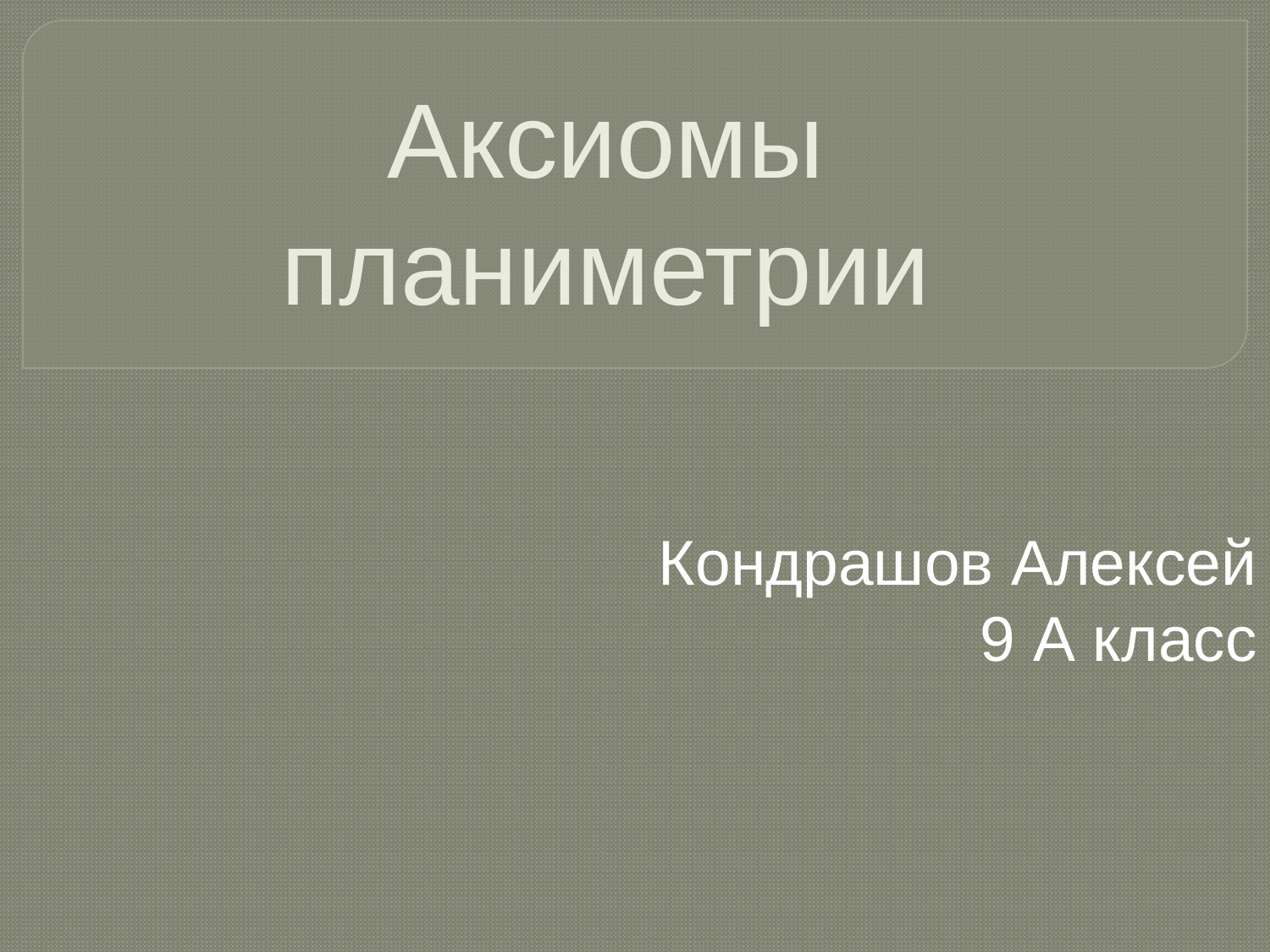

Аксиомы планиметрии
Кондрашов Алексей
9 А класс